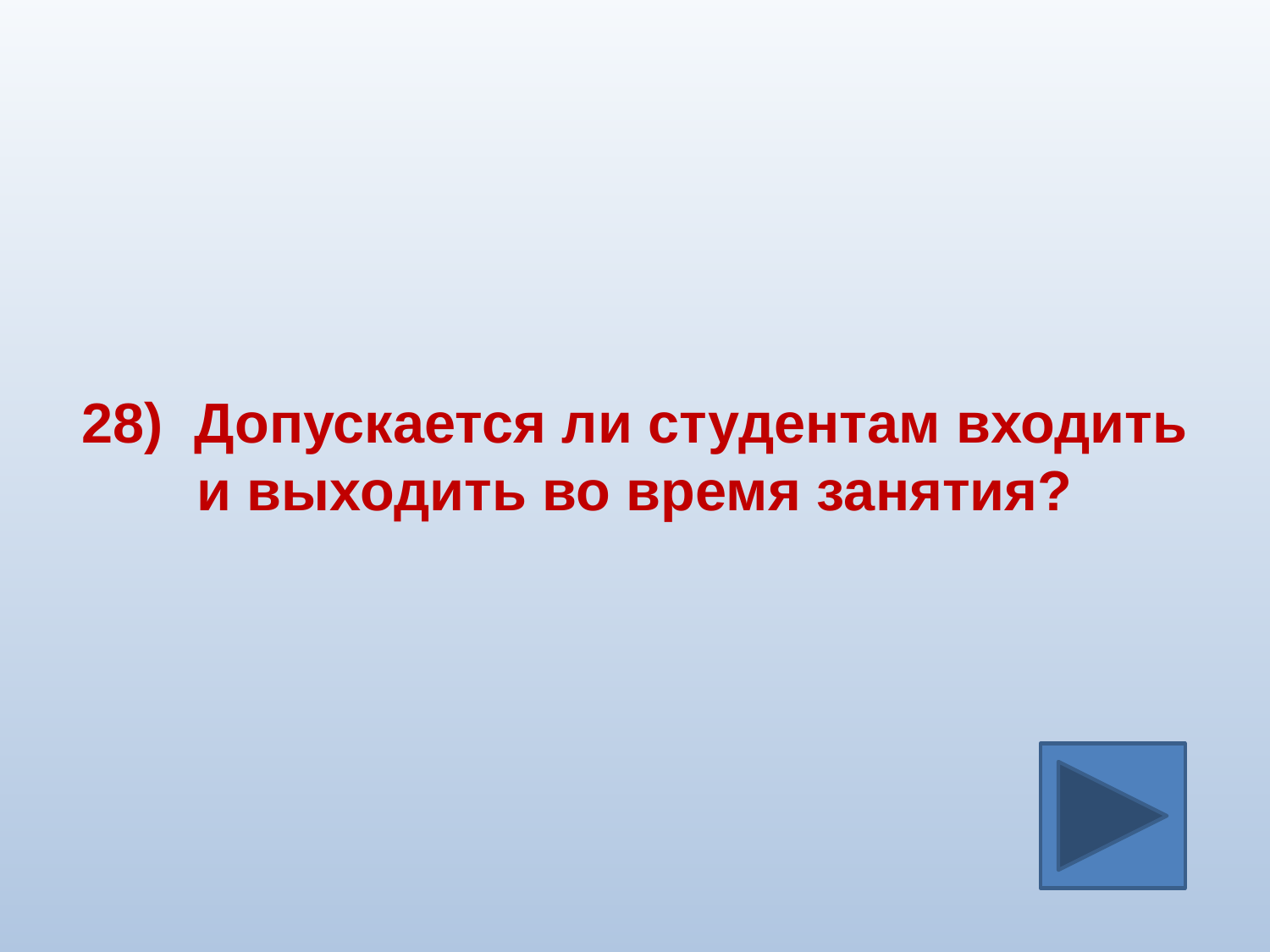

#

28)  Допускается ли студентам входить и выходить во время занятия?